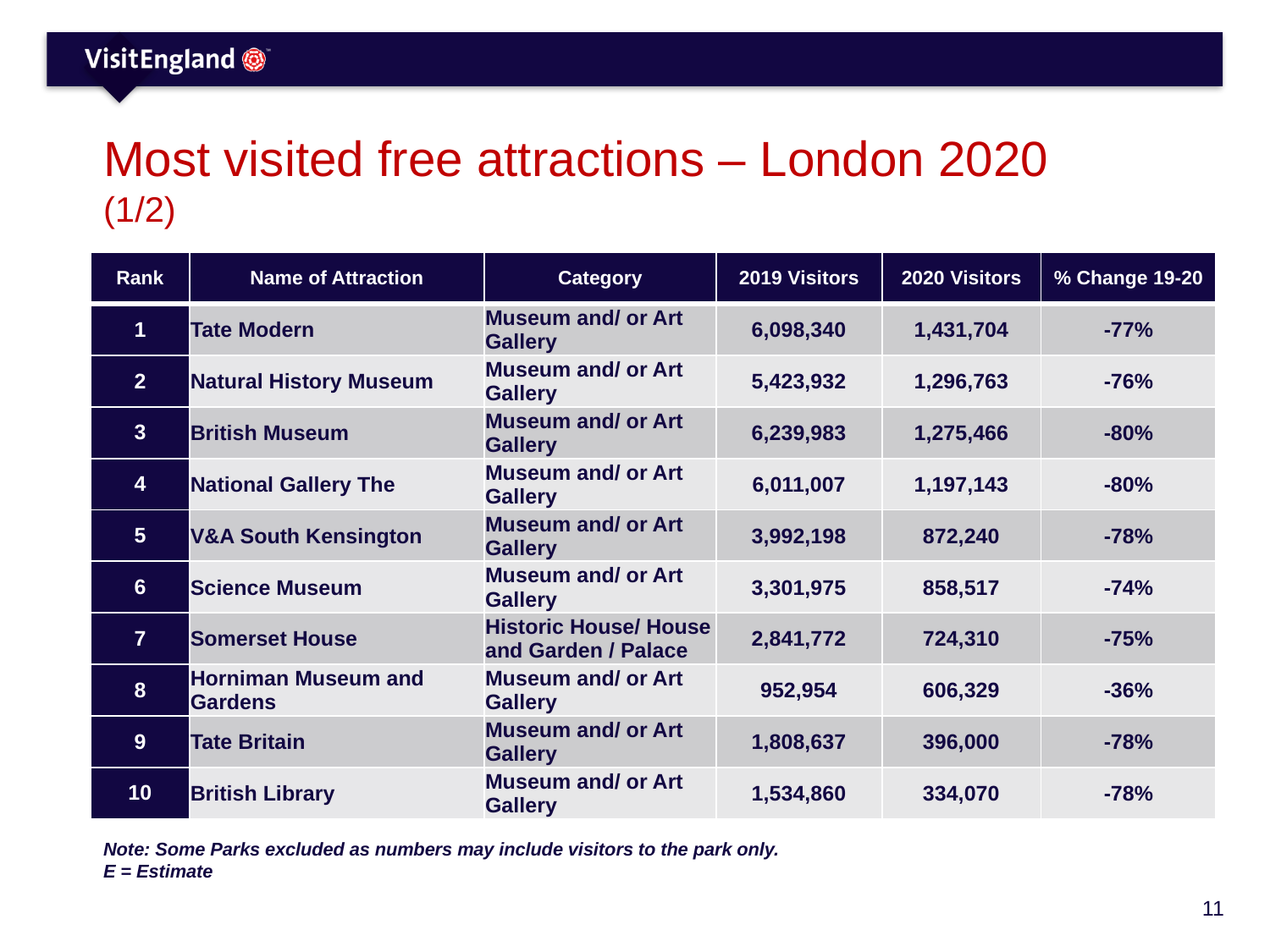

# Most visited free attractions – London 2020 (1/2)
| Rank | Name of Attraction | Category | 2019 Visitors | 2020 Visitors | % Change 19-20 |
| --- | --- | --- | --- | --- | --- |
| 1 | Tate Modern | Museum and/ or Art Gallery | 6,098,340 | 1,431,704 | -77% |
| 2 | Natural History Museum | Museum and/ or Art Gallery | 5,423,932 | 1,296,763 | -76% |
| 3 | British Museum | Museum and/ or Art Gallery | 6,239,983 | 1,275,466 | -80% |
| 4 | National Gallery The | Museum and/ or Art Gallery | 6,011,007 | 1,197,143 | -80% |
| 5 | V&A South Kensington | Museum and/ or Art Gallery | 3,992,198 | 872,240 | -78% |
| 6 | Science Museum | Museum and/ or Art Gallery | 3,301,975 | 858,517 | -74% |
| 7 | Somerset House | Historic House/ House and Garden / Palace | 2,841,772 | 724,310 | -75% |
| 8 | Horniman Museum and Gardens | Museum and/ or Art Gallery | 952,954 | 606,329 | -36% |
| 9 | Tate Britain | Museum and/ or Art Gallery | 1,808,637 | 396,000 | -78% |
| 10 | British Library | Museum and/ or Art Gallery | 1,534,860 | 334,070 | -78% |
Note: Some Parks excluded as numbers may include visitors to the park only.
E = Estimate